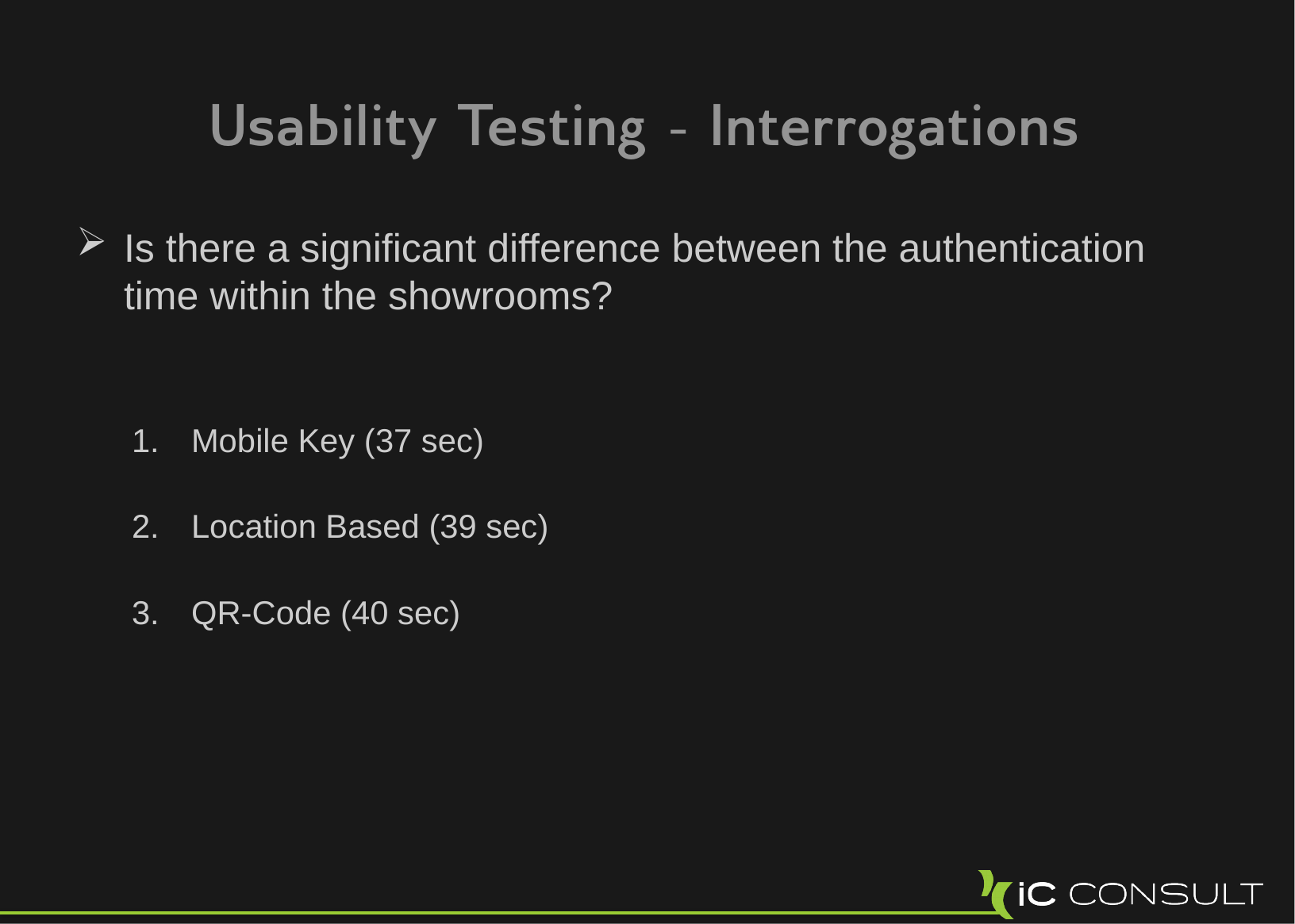

# Usability Testing - Interrogations
Is there a significant difference between the authentication time within the showrooms?

Mobile Key (37 sec)
Location Based (39 sec)
QR-Code (40 sec)